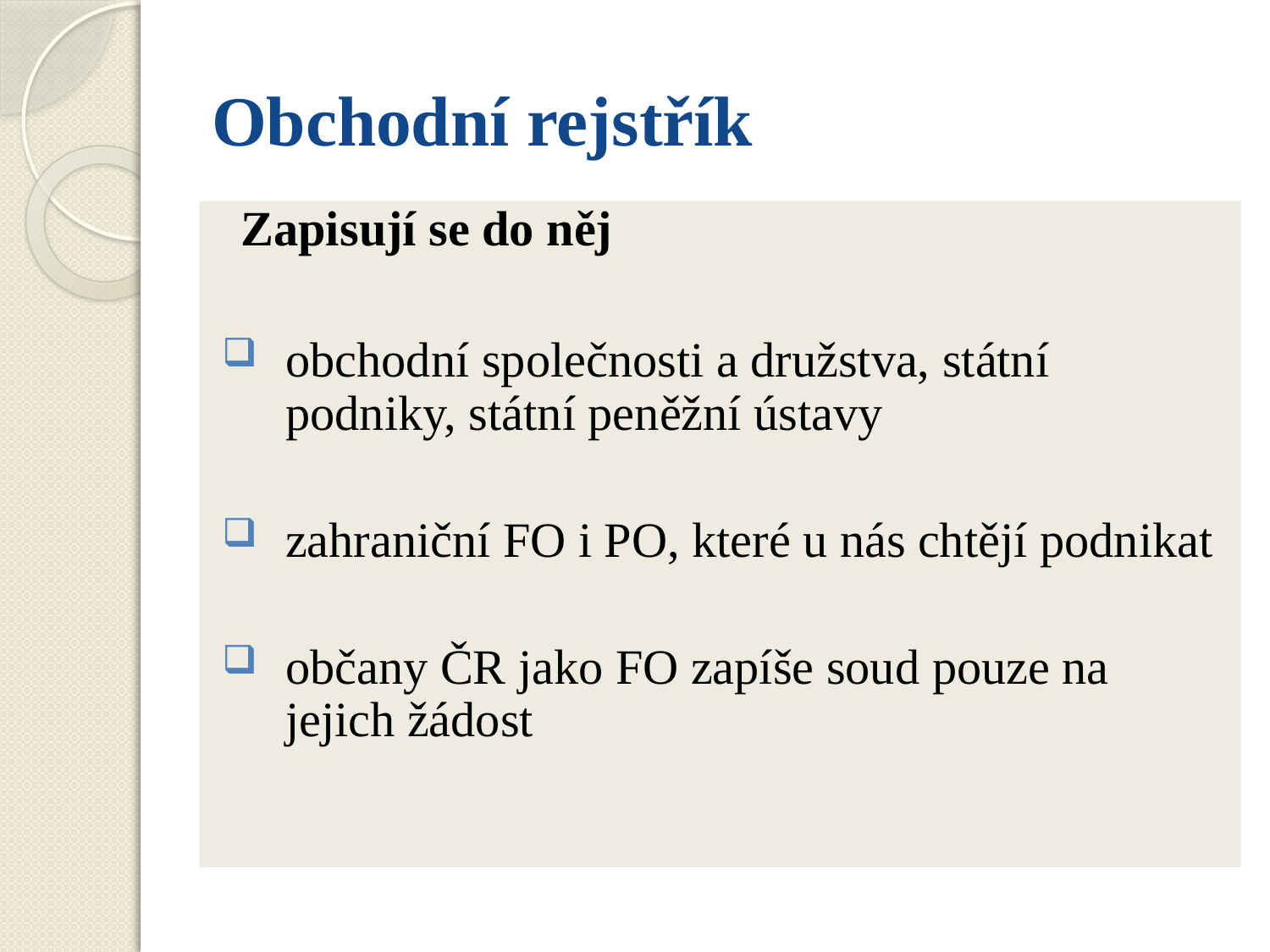

# Obchodní rejstřík
 Zapisují se do něj

obchodní společnosti a družstva, státní podniky, státní peněžní ústavy

zahraniční FO i PO, které u nás chtějí podnikat

občany ČR jako FO zapíše soud pouze na jejich žádost